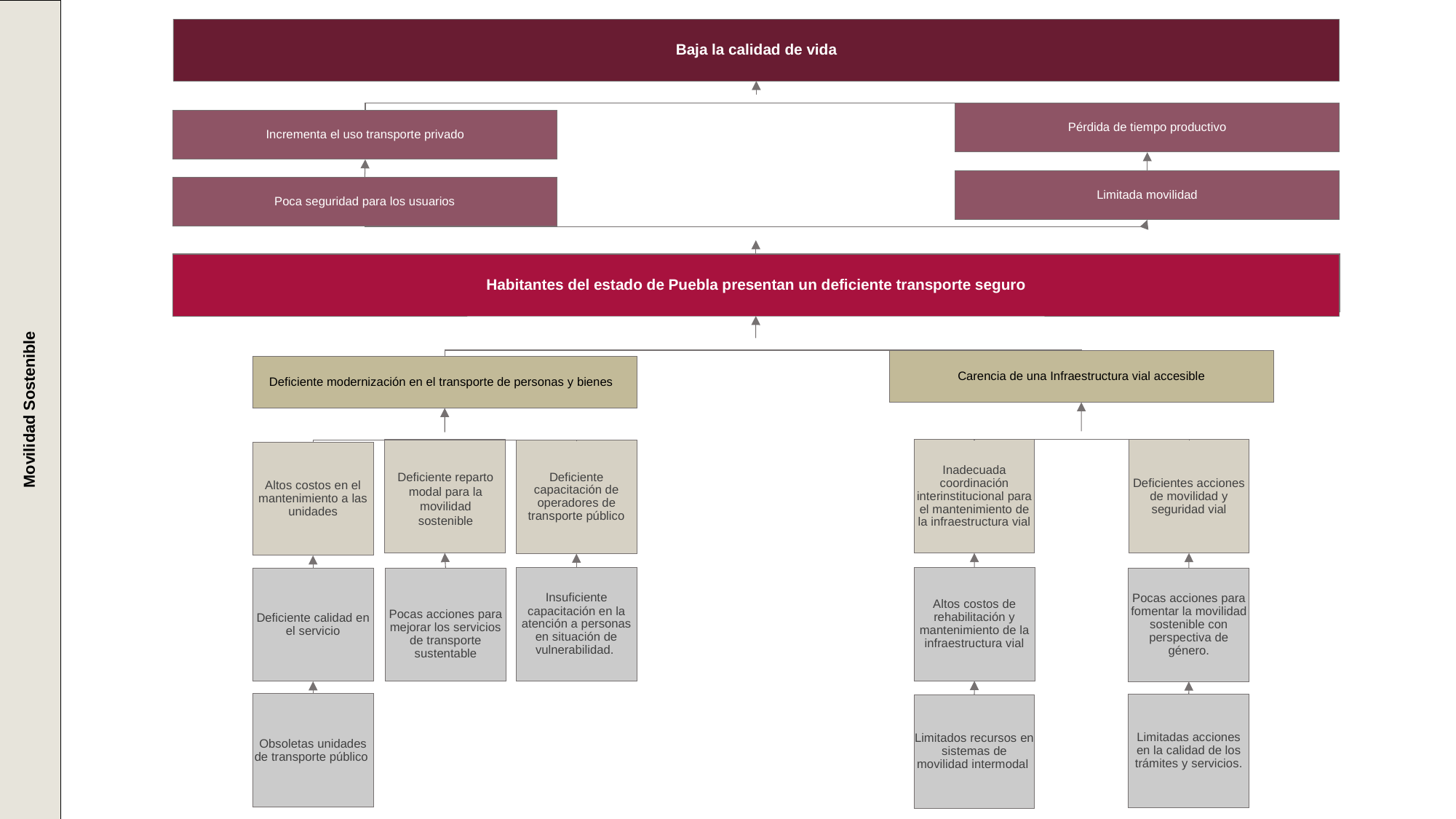

Baja la calidad de vida
Pérdida de tiempo productivo
Incrementa el uso transporte privado
Limitada movilidad
Poca seguridad para los usuarios
Habitantes del estado de Puebla presentan un deficiente transporte seguro

Carencia de una Infraestructura vial accesible
Deficiente modernización en el transporte de personas y bienes
Movilidad Sostenible

Inadecuada coordinación interinstitucional para el mantenimiento de la infraestructura vial
Deficientes acciones de movilidad y seguridad vial
Deficiente capacitación de operadores de transporte público
Altos costos en el mantenimiento a las unidades
Deficiente reparto modal para la movilidad sostenible
Insuficiente capacitación en la atención a personas en situación de vulnerabilidad.
Altos costos de rehabilitación y mantenimiento de la infraestructura vial
Deficiente calidad en el servicio

Pocas acciones para mejorar los servicios de transporte sustentable
Pocas acciones para fomentar la movilidad sostenible con perspectiva de género.

Obsoletas unidades de transporte público
Limitadas acciones en la calidad de los trámites y servicios.
Limitados recursos en sistemas de movilidad intermodal